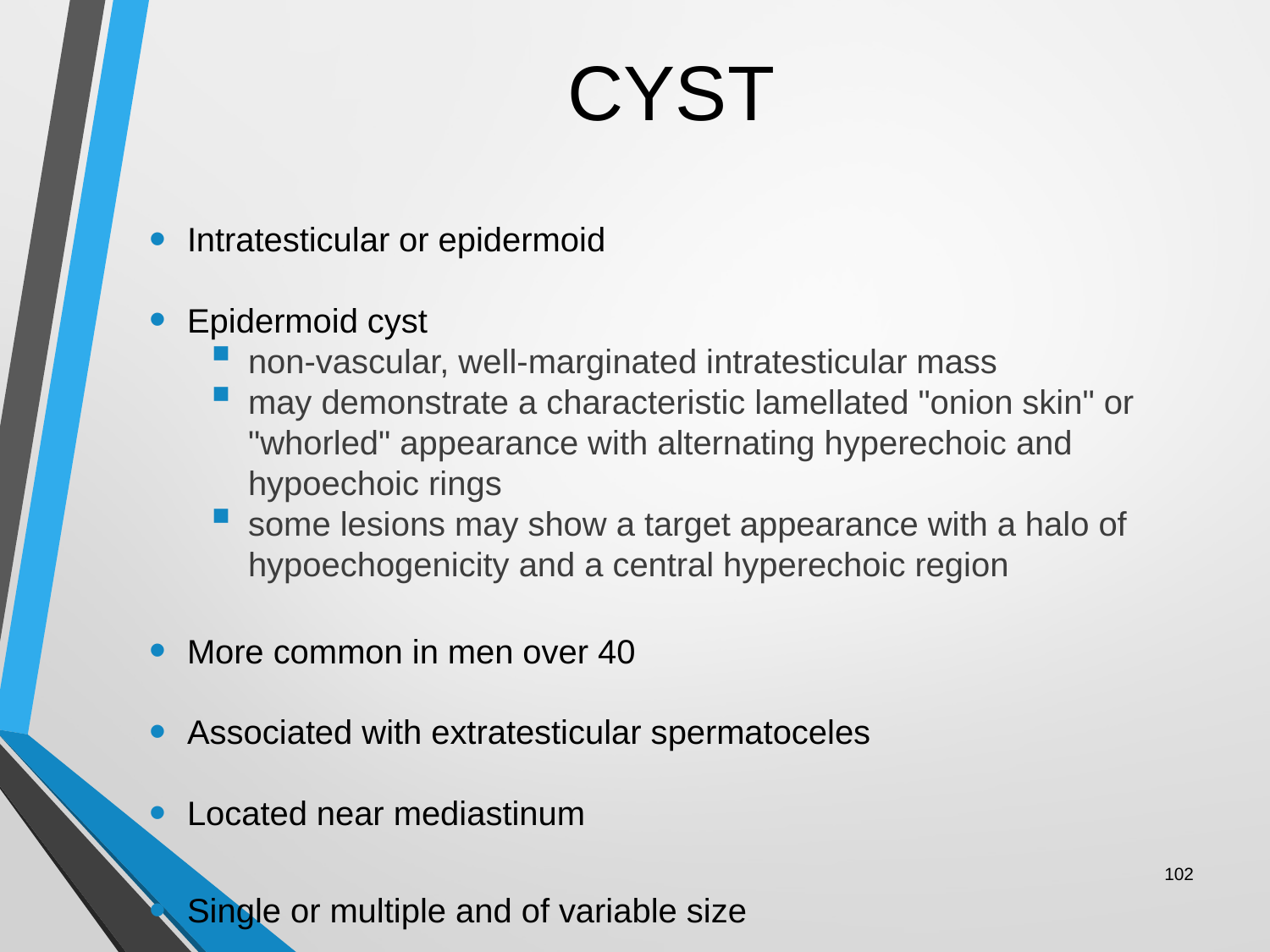

# CYST
Intratesticular or epidermoid

Epidermoid cyst
non-vascular, well-marginated intratesticular mass
may demonstrate a characteristic lamellated "onion skin" or "whorled" appearance with alternating hyperechoic and hypoechoic rings
some lesions may show a target appearance with a halo of hypoechogenicity and a central hyperechoic region

More common in men over 40

Associated with extratesticular spermatoceles

Located near mediastinum

Single or multiple and of variable size

102